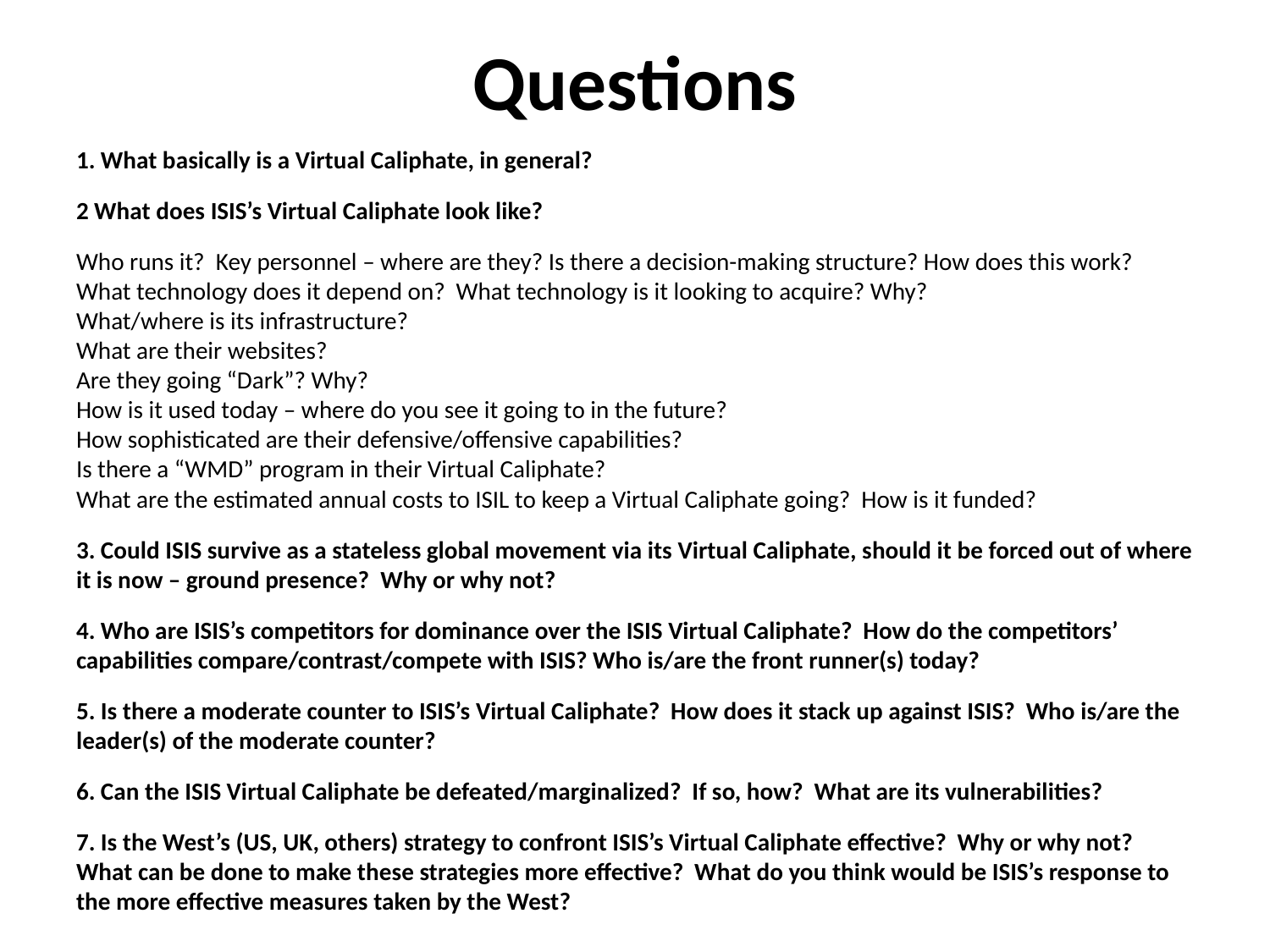

# Questions
1. What basically is a Virtual Caliphate, in general?
2 What does ISIS’s Virtual Caliphate look like?
Who runs it?  Key personnel – where are they? Is there a decision-making structure? How does this work?
What technology does it depend on?  What technology is it looking to acquire? Why?
What/where is its infrastructure?
What are their websites?
Are they going “Dark”? Why?
How is it used today – where do you see it going to in the future?
How sophisticated are their defensive/offensive capabilities?
Is there a “WMD” program in their Virtual Caliphate?
What are the estimated annual costs to ISIL to keep a Virtual Caliphate going?  How is it funded?
3. Could ISIS survive as a stateless global movement via its Virtual Caliphate, should it be forced out of where it is now – ground presence?  Why or why not?
4. Who are ISIS’s competitors for dominance over the ISIS Virtual Caliphate?  How do the competitors’ capabilities compare/contrast/compete with ISIS? Who is/are the front runner(s) today?
5. Is there a moderate counter to ISIS’s Virtual Caliphate?  How does it stack up against ISIS?  Who is/are the leader(s) of the moderate counter?
6. Can the ISIS Virtual Caliphate be defeated/marginalized?  If so, how?  What are its vulnerabilities?
7. Is the West’s (US, UK, others) strategy to confront ISIS’s Virtual Caliphate effective?  Why or why not?  What can be done to make these strategies more effective?  What do you think would be ISIS’s response to the more effective measures taken by the West?